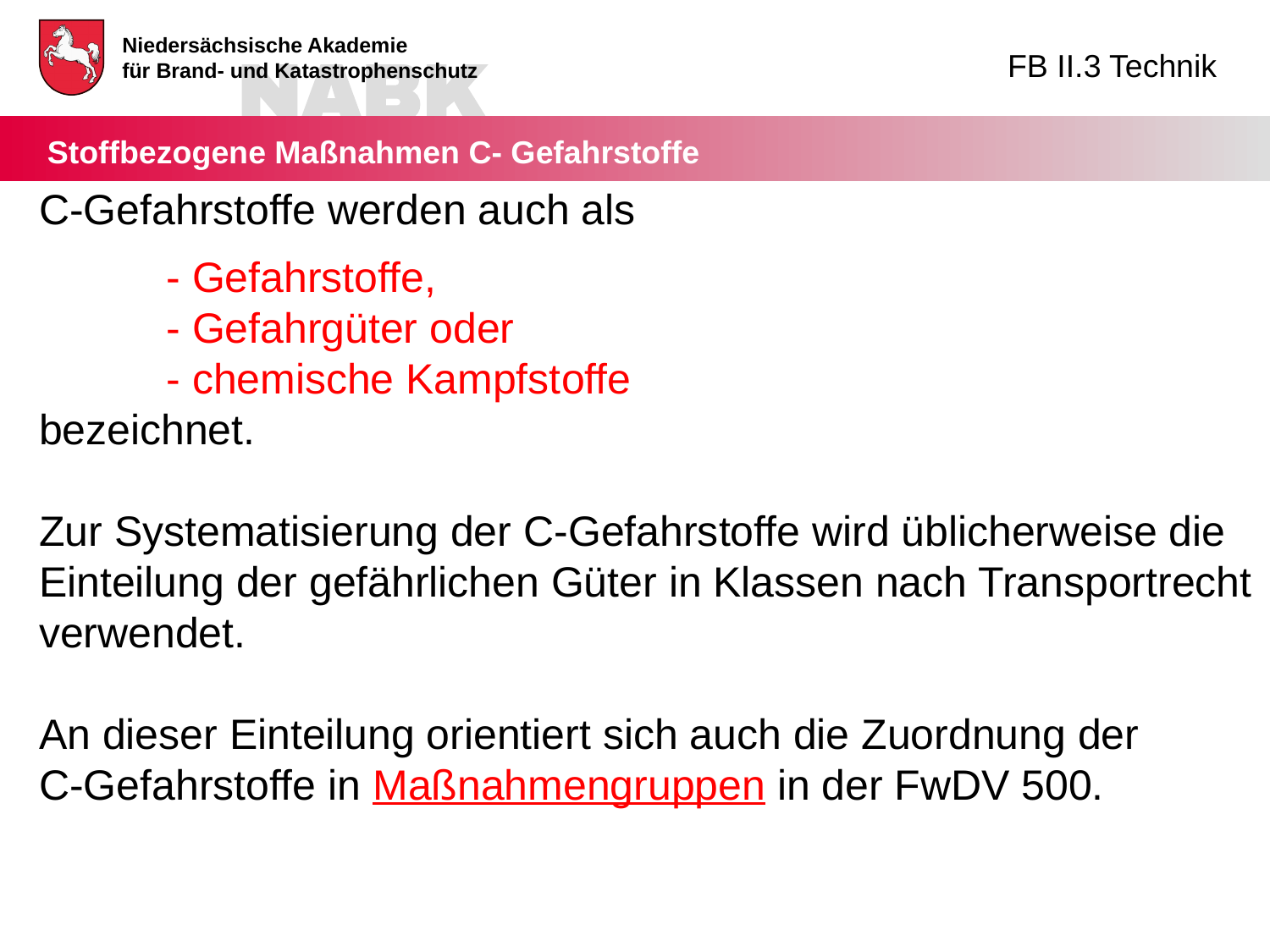

C-Gefahrstoffe werden auch als

	- Gefahrstoffe,
	- Gefahrgüter oder
	- chemische Kampfstoffe
bezeichnet.

Zur Systematisierung der C-Gefahrstoffe wird üblicherweise die
Einteilung der gefährlichen Güter in Klassen nach Transportrecht
verwendet.

An dieser Einteilung orientiert sich auch die Zuordnung der
C-Gefahrstoffe in Maßnahmengruppen in der FwDV 500.